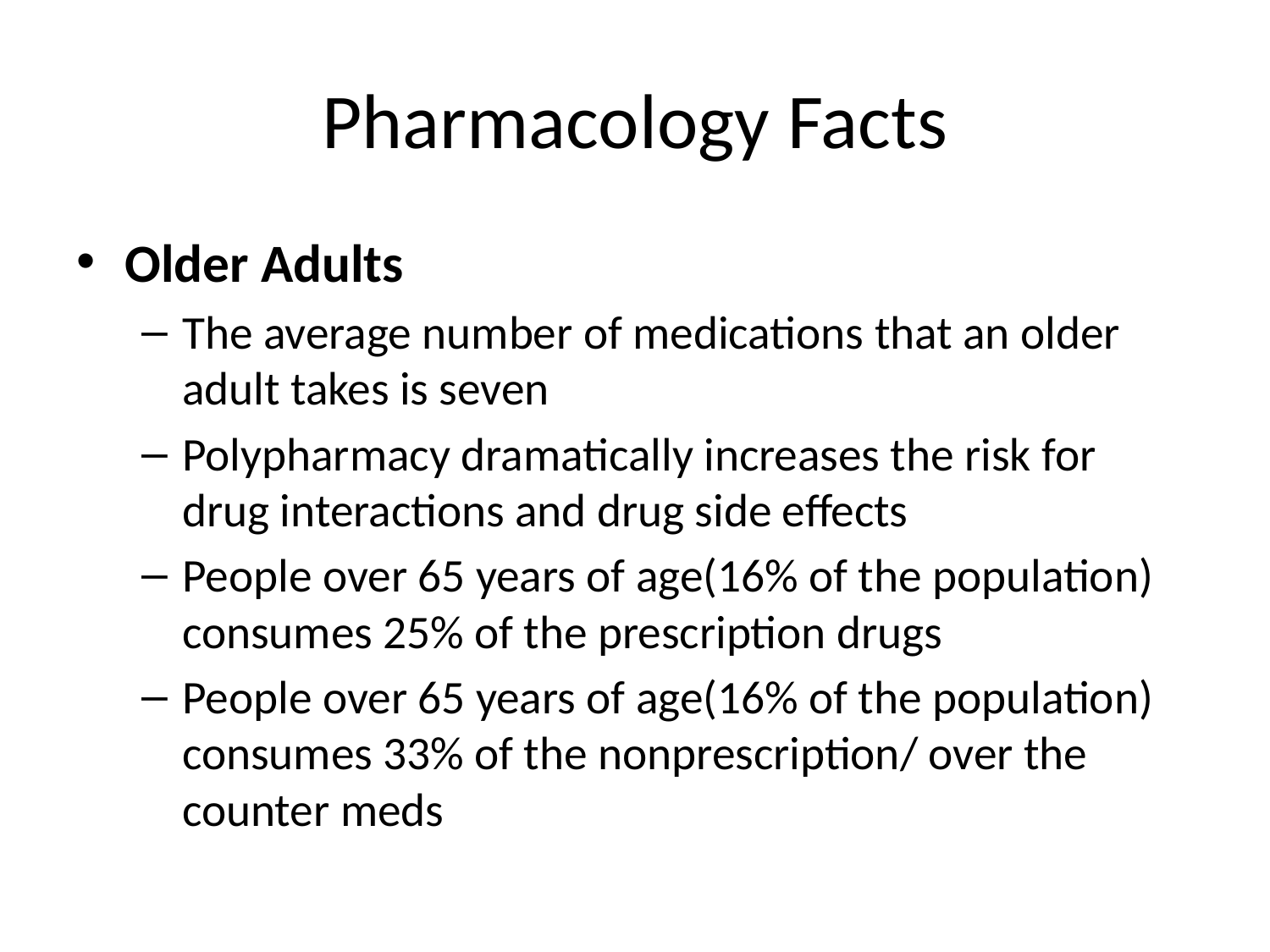

# Pharmacology Facts
Older Adults
The average number of medications that an older adult takes is seven
Polypharmacy dramatically increases the risk for drug interactions and drug side effects
People over 65 years of age(16% of the population) consumes 25% of the prescription drugs
People over 65 years of age(16% of the population) consumes 33% of the nonprescription/ over the counter meds